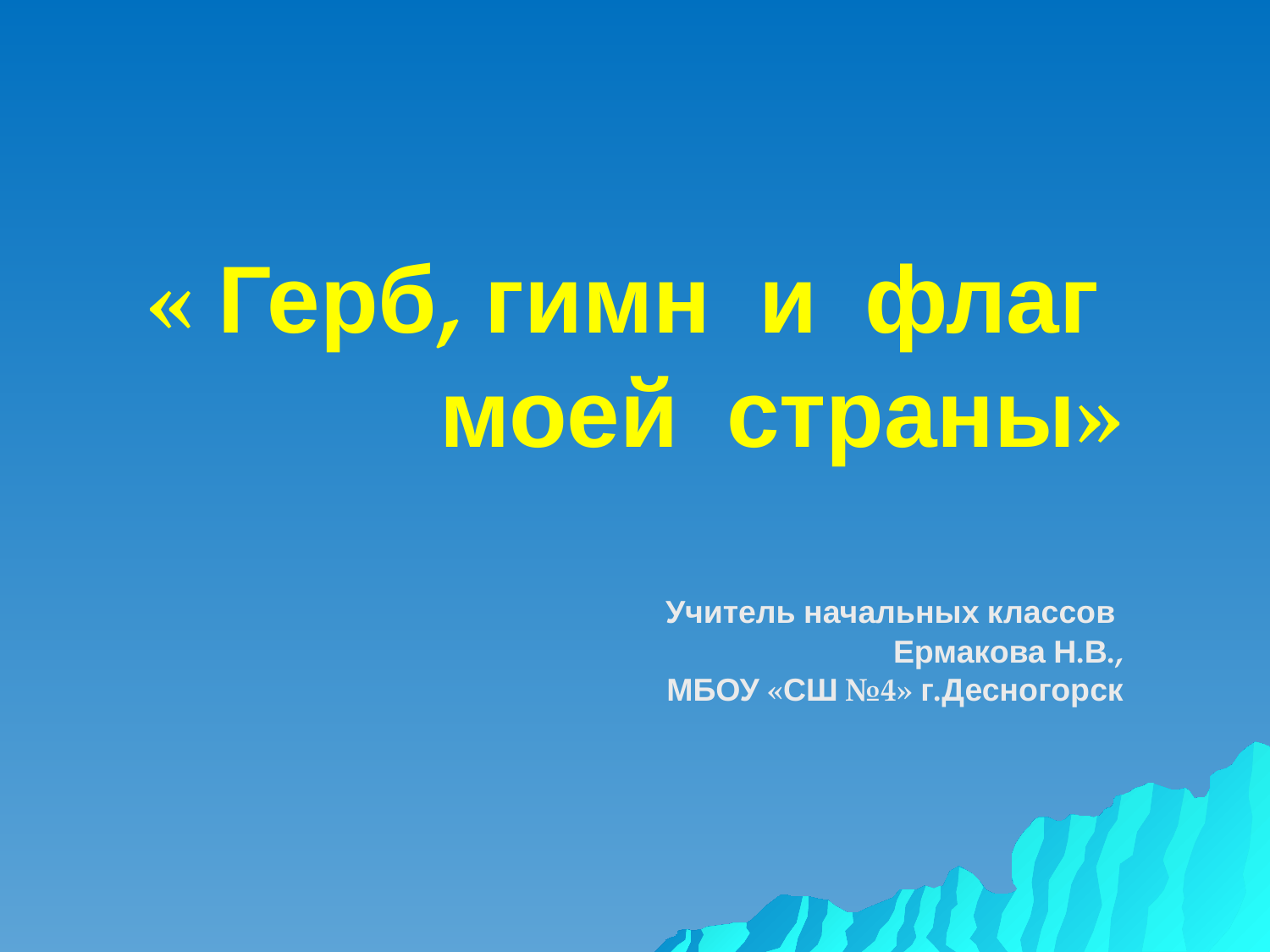

# « Герб, гимн  и  флаг  моей  страны» Учитель начальных классов Ермакова Н.В., МБОУ «СШ №4» г.Десногорск